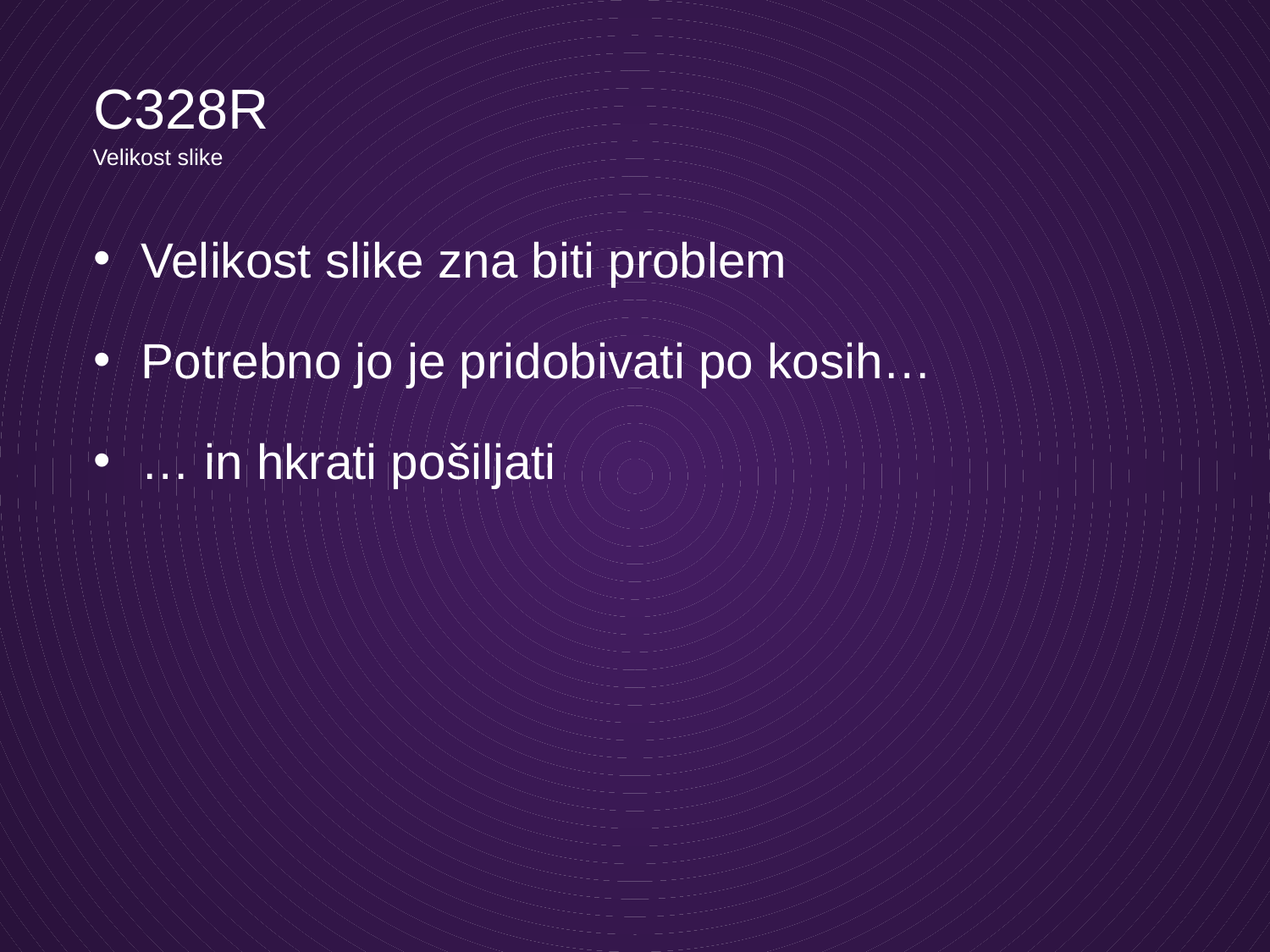

# C328R
Velikost slike
Velikost slike zna biti problem
Potrebno jo je pridobivati po kosih…
… in hkrati pošiljati